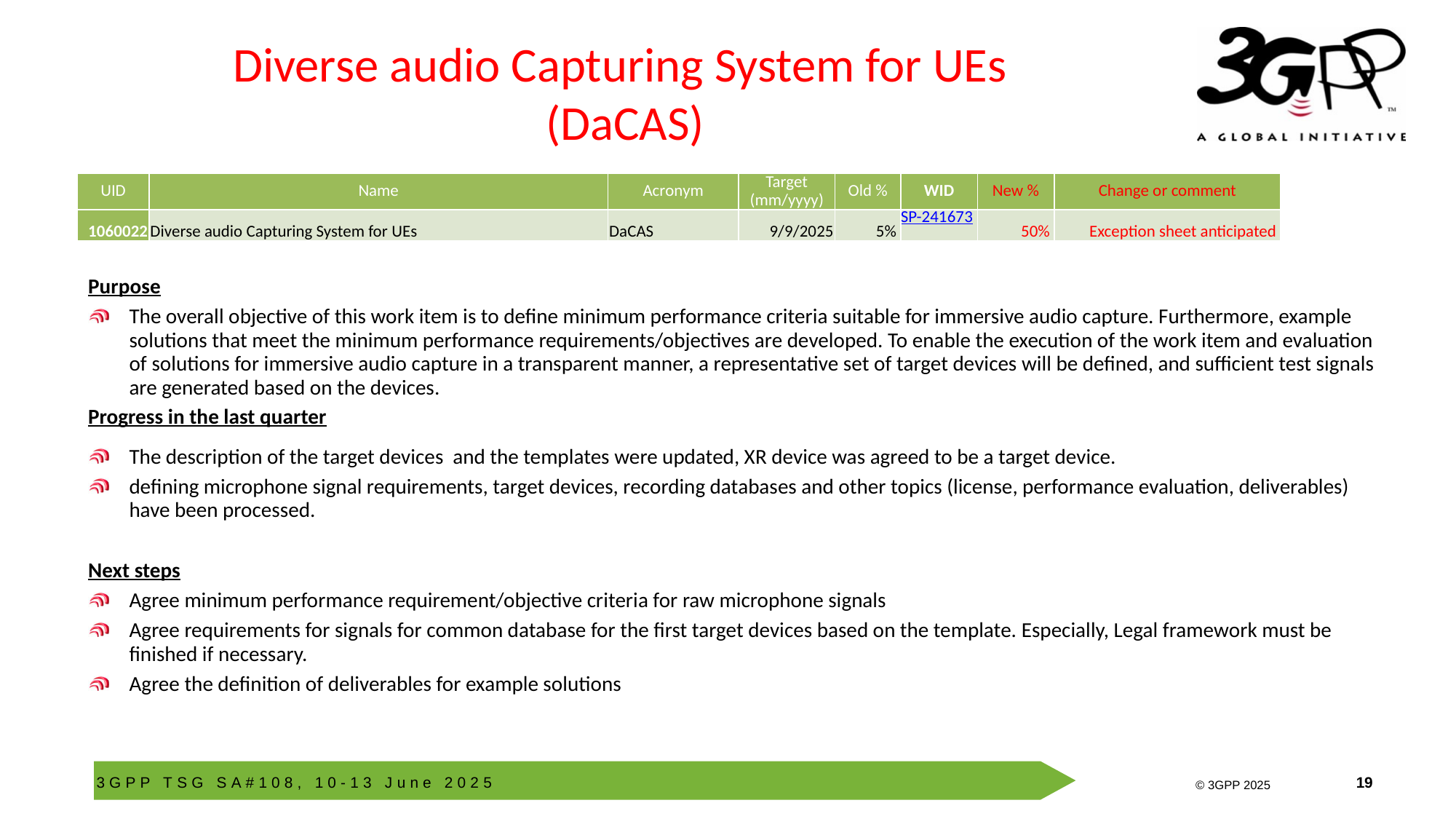

# Diverse audio Capturing System for UEs (DaCAS)
| UID | Name | Acronym | Target (mm/yyyy) | Old % | WID | New % | Change or comment |
| --- | --- | --- | --- | --- | --- | --- | --- |
| 1060022 | Diverse audio Capturing System for UEs | DaCAS | 9/9/2025 | 5% | SP-241673 | 50% | Exception sheet anticipated |
Purpose
The overall objective of this work item is to define minimum performance criteria suitable for immersive audio capture. Furthermore, example solutions that meet the minimum performance requirements/objectives are developed. To enable the execution of the work item and evaluation of solutions for immersive audio capture in a transparent manner, a representative set of target devices will be defined, and sufficient test signals are generated based on the devices.
Progress in the last quarter
The description of the target devices  and the templates were updated, XR device was agreed to be a target device.
defining microphone signal requirements, target devices, recording databases and other topics (license, performance evaluation, deliverables) have been processed.

Next steps
Agree minimum performance requirement/objective criteria for raw microphone signals
Agree requirements for signals for common database for the first target devices based on the template. Especially, Legal framework must be finished if necessary.
Agree the definition of deliverables for example solutions